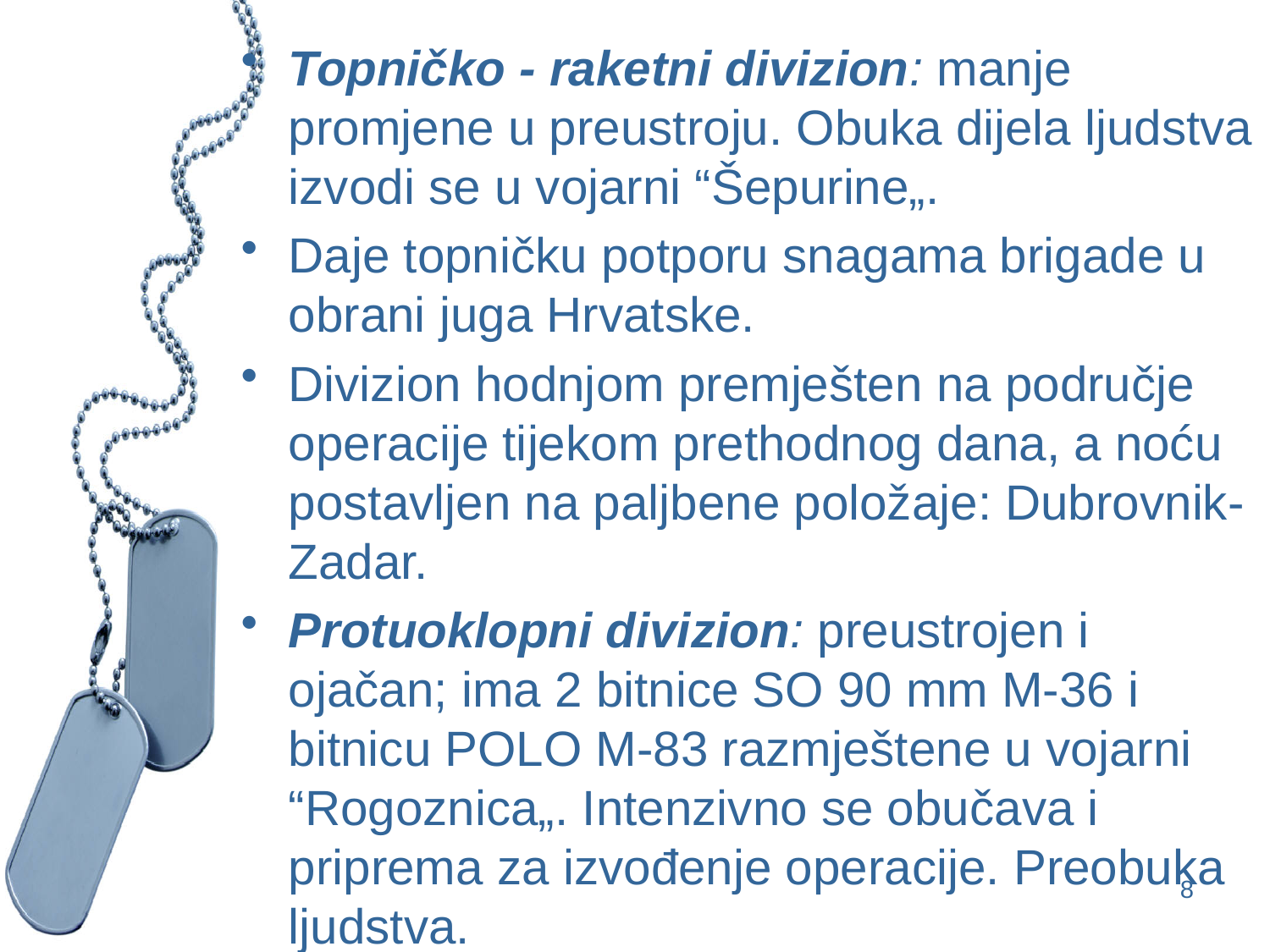

Topničko - raketni divizion: manje promjene u preustroju. Obuka dijela ljudstva izvodi se u vojarni “Šepurine„.
Daje topničku potporu snagama brigade u obrani juga Hrvatske.
Divizion hodnjom premješten na područje operacije tijekom prethodnog dana, a noću postavljen na paljbene položaje: Dubrovnik-Zadar.
Protuoklopni divizion: preustrojen i ojačan; ima 2 bitnice SO 90 mm M-36 i bitnicu POLO M-83 razmještene u vojarni “Rogoznica„. Intenzivno se obučava i priprema za izvođenje operacije. Preobuka ljudstva.

8